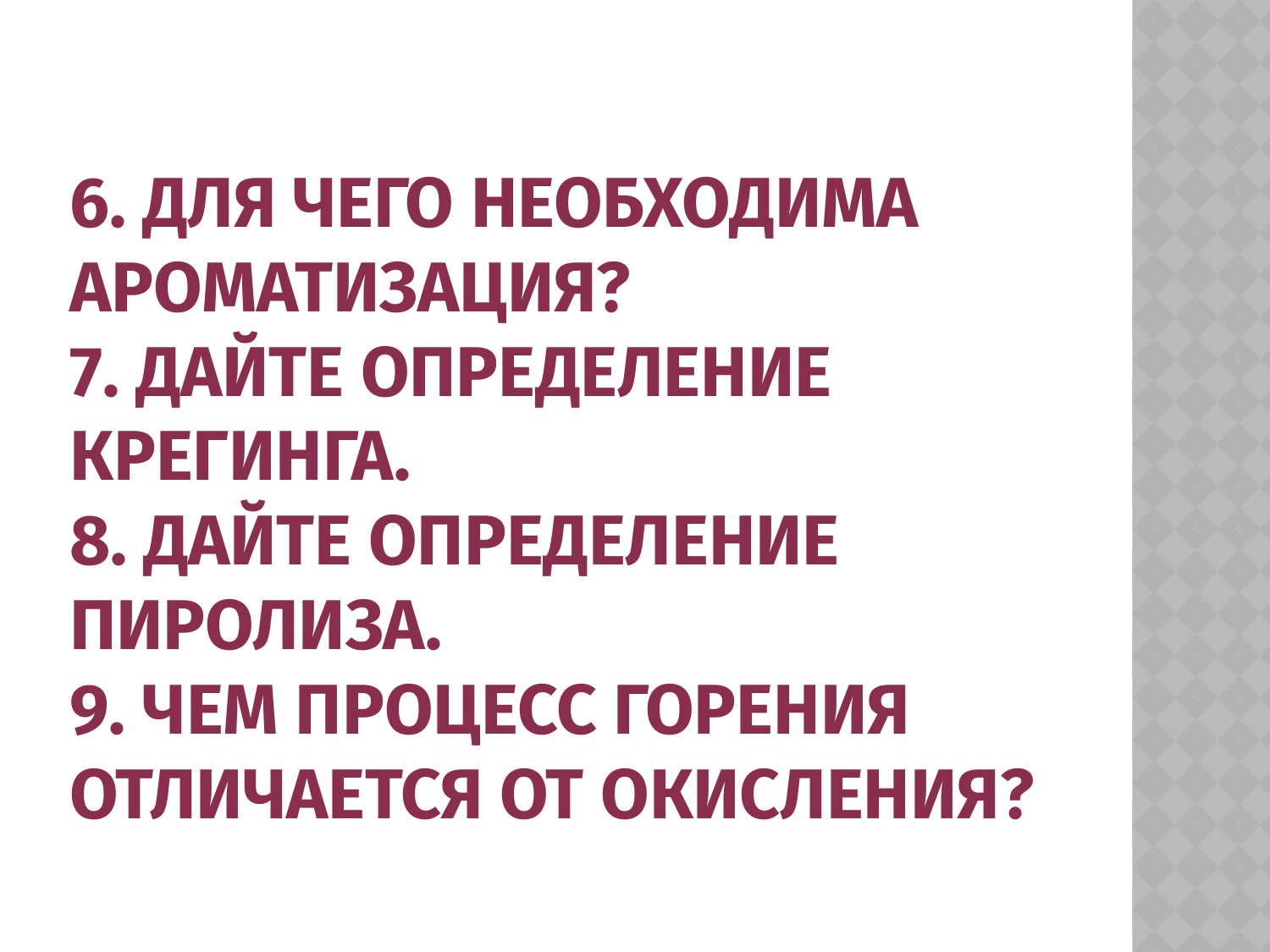

# 6. Для чего необходима ароматизация? 7. Дайте определение крегинга. 8. дайте определение пиролиза. 9. чем процесс горения отличается от окисления?